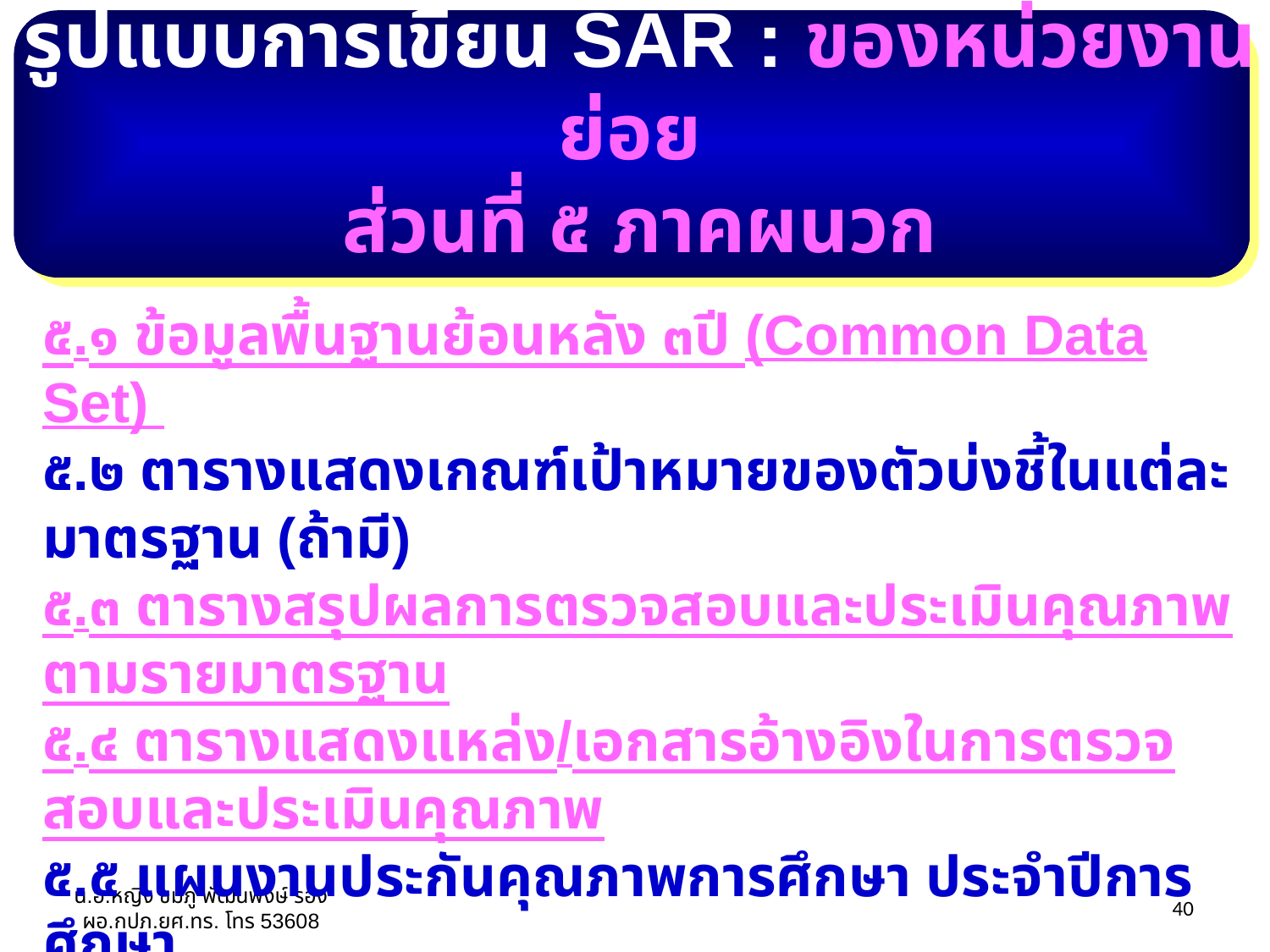

รูปแบบการเขียน SAR : ของหน่วยงานย่อย
ส่วนที่ ๕ ภาคผนวก
๕.๑ ข้อมูลพื้นฐานย้อนหลัง ๓ปี (Common Data Set)
๕.๒ ตารางแสดงเกณฑ์เป้าหมายของตัวบ่งชี้ในแต่ละมาตรฐาน (ถ้ามี)
๕.๓ ตารางสรุปผลการตรวจสอบและประเมินคุณภาพตามรายมาตรฐาน
๕.๔ ตารางแสดงแหล่ง/เอกสารอ้างอิงในการตรวจสอบและประเมินคุณภาพ
๕.๕ แผนงานประกันคุณภาพการศึกษา ประจำปีการศึกษา
๕.๖ คำสั่งแต่งตั้งคณะกรรมการประกันคุณภาพการศึกษา
น.อ.หญิง ชมภู พัฒนพงษ์ รอง ผอ.กปภ.ยศ.ทร. โทร 53608
26/03/55
40